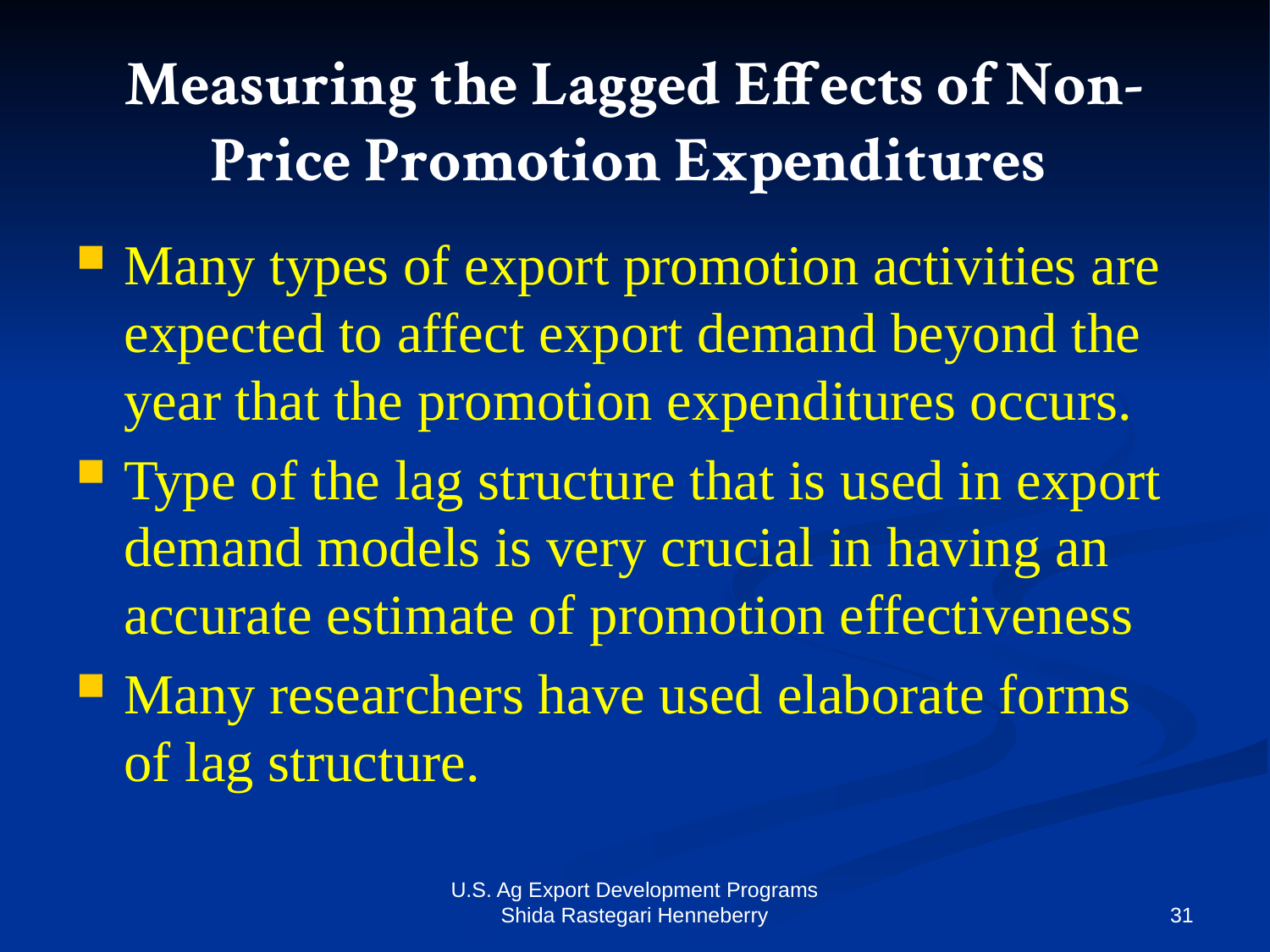

# Measuring the Lagged Effects of Non-Price Promotion Expenditures
Many types of export promotion activities are expected to affect export demand beyond the year that the promotion expenditures occurs.
Type of the lag structure that is used in export demand models is very crucial in having an accurate estimate of promotion effectiveness
Many researchers have used elaborate forms of lag structure.
U.S. Ag Export Development Programs Shida Rastegari Henneberry
31